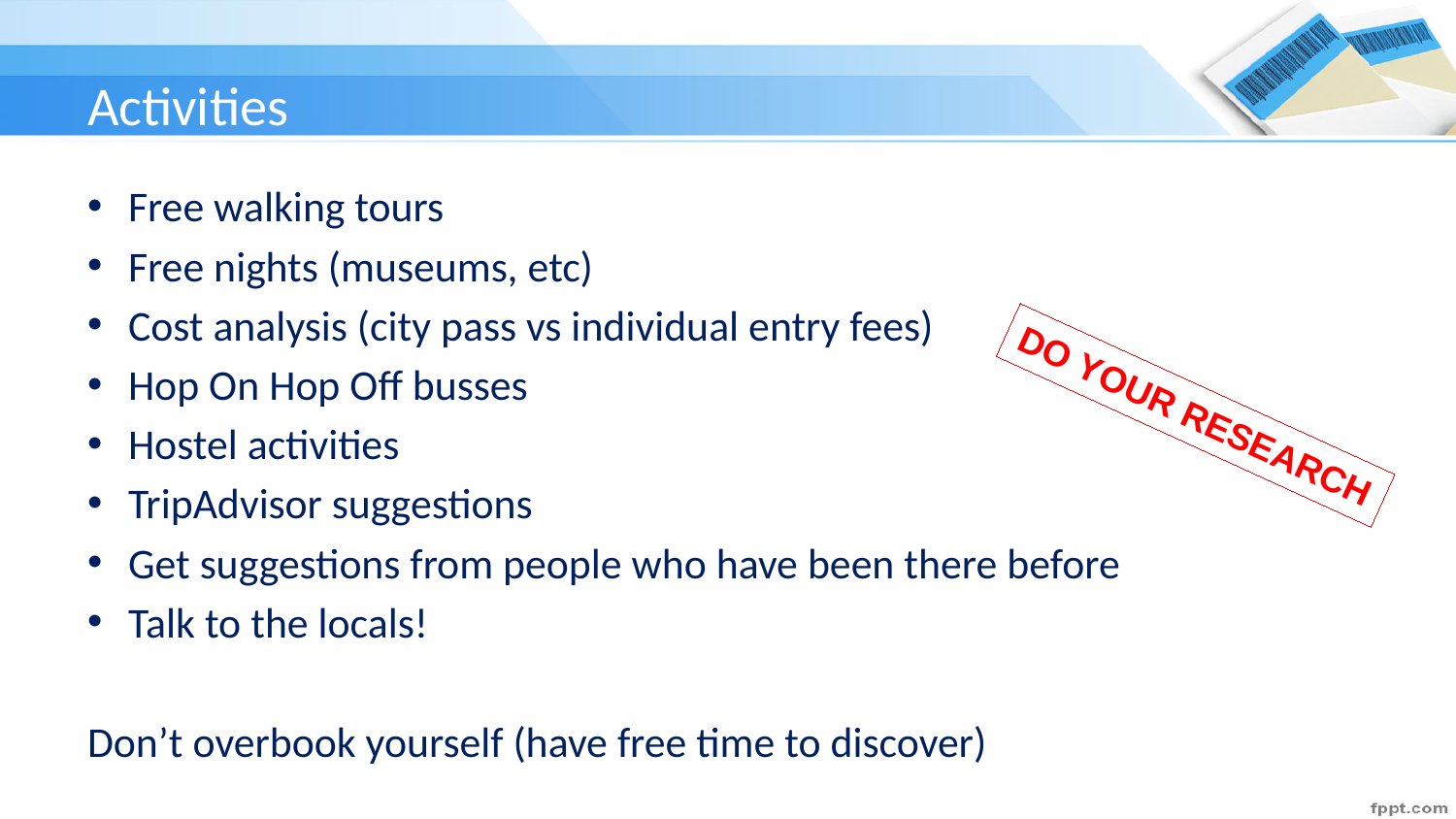

# Activities
Free walking tours
Free nights (museums, etc)
Cost analysis (city pass vs individual entry fees)
Hop On Hop Off busses
Hostel activities
TripAdvisor suggestions
Get suggestions from people who have been there before
Talk to the locals!

Don’t overbook yourself (have free time to discover)

DO YOUR RESEARCH